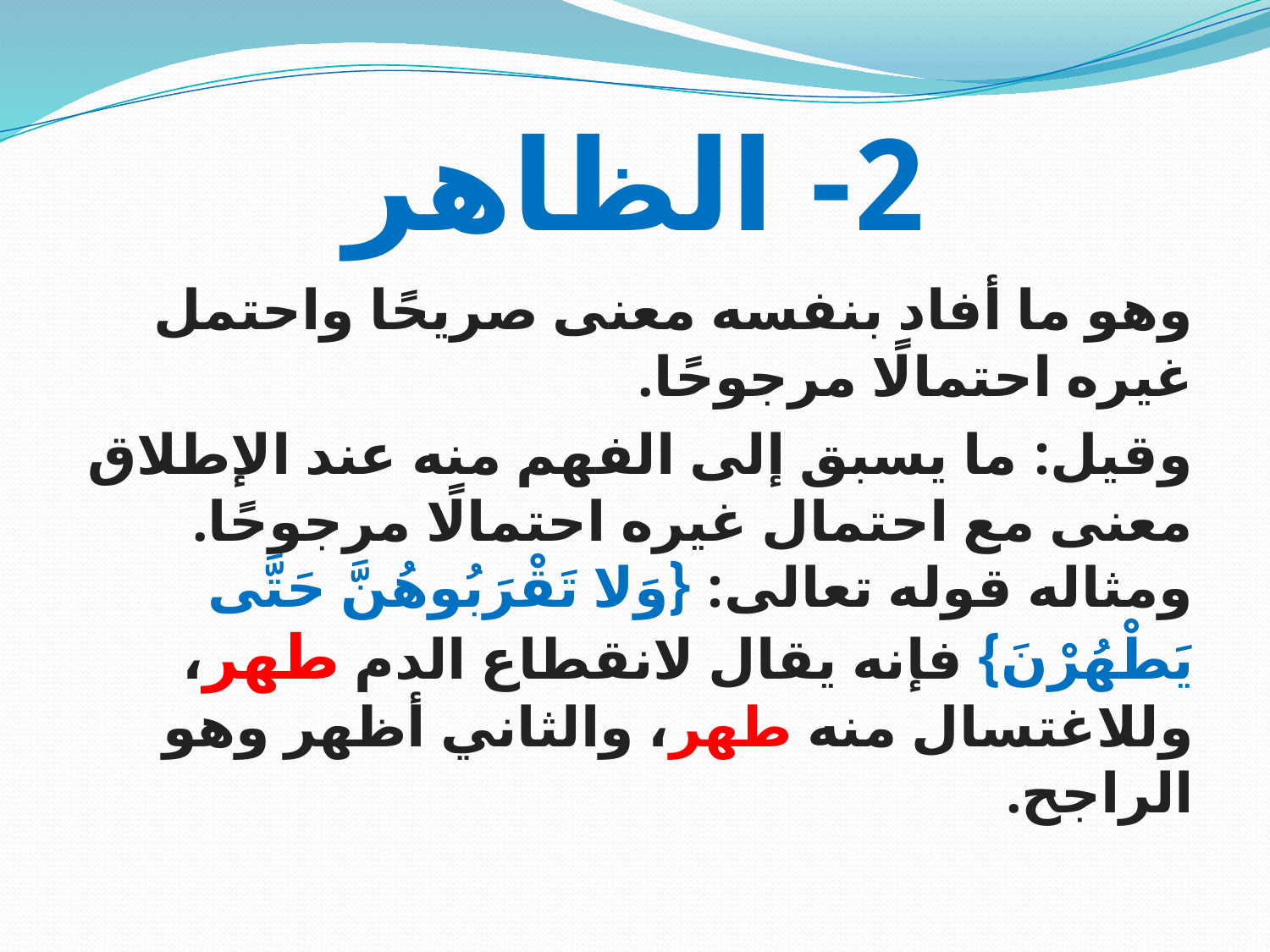

# 2- الظاهر
وهو ما أفاد بنفسه معنى صريحًا واحتمل غيره احتمالًا مرجوحًا.
وقيل: ما يسبق إلى الفهم منه عند الإطلاق معنى مع احتمال غيره احتمالًا مرجوحًا.
ومثاله قوله تعالى: {وَلا تَقْرَبُوهُنَّ حَتَّى يَطْهُرْنَ} فإنه يقال لانقطاع الدم طهر، وللاغتسال منه طهر، والثاني أظهر وهو الراجح.